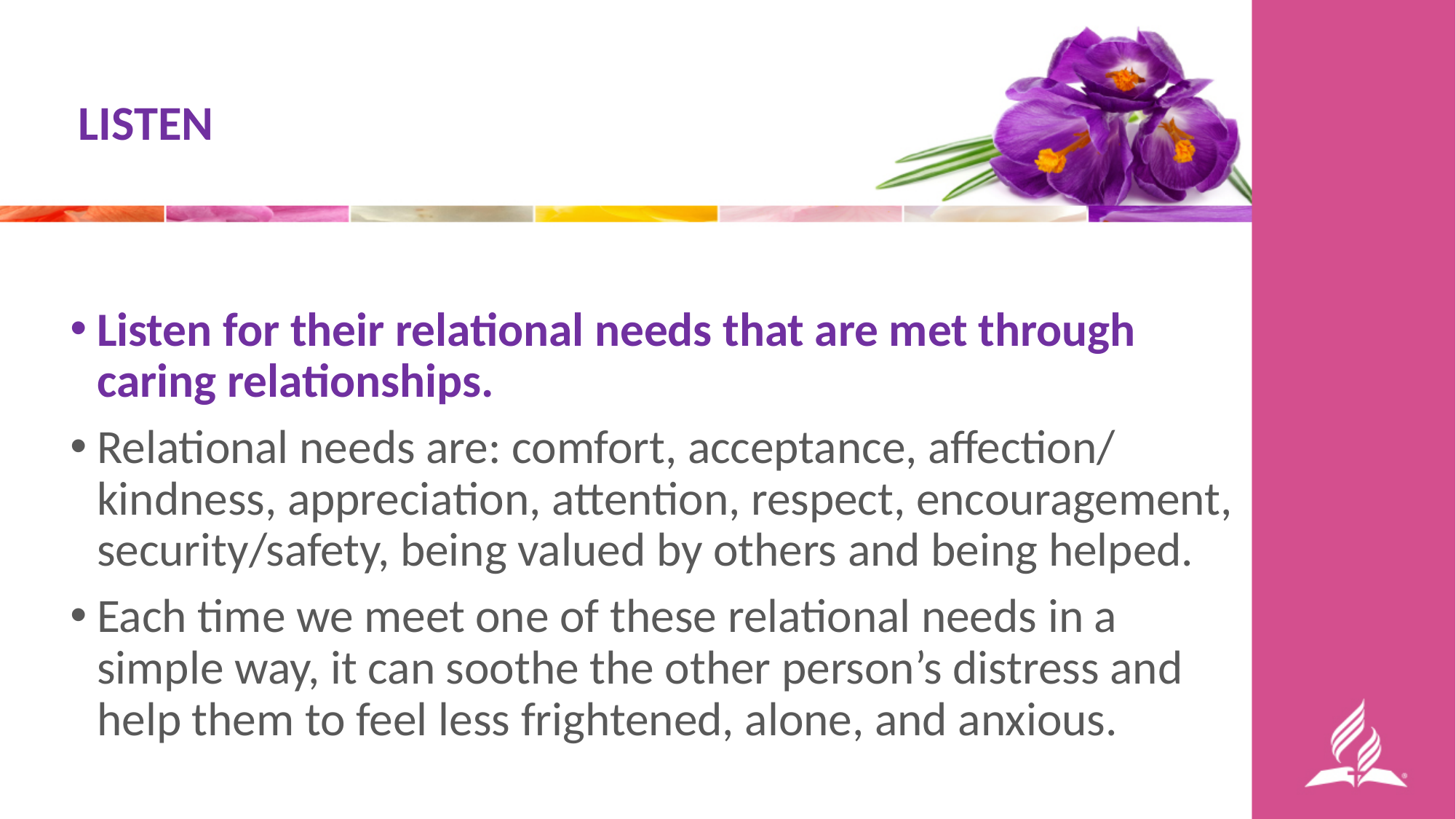

LISTEN
Listen for their relational needs that are met through caring relationships.
Relational needs are: comfort, acceptance, affection/kindness, appreciation, attention, respect, encouragement, security/safety, being valued by others and being helped.
Each time we meet one of these relational needs in a simple way, it can soothe the other person’s distress and help them to feel less frightened, alone, and anxious.